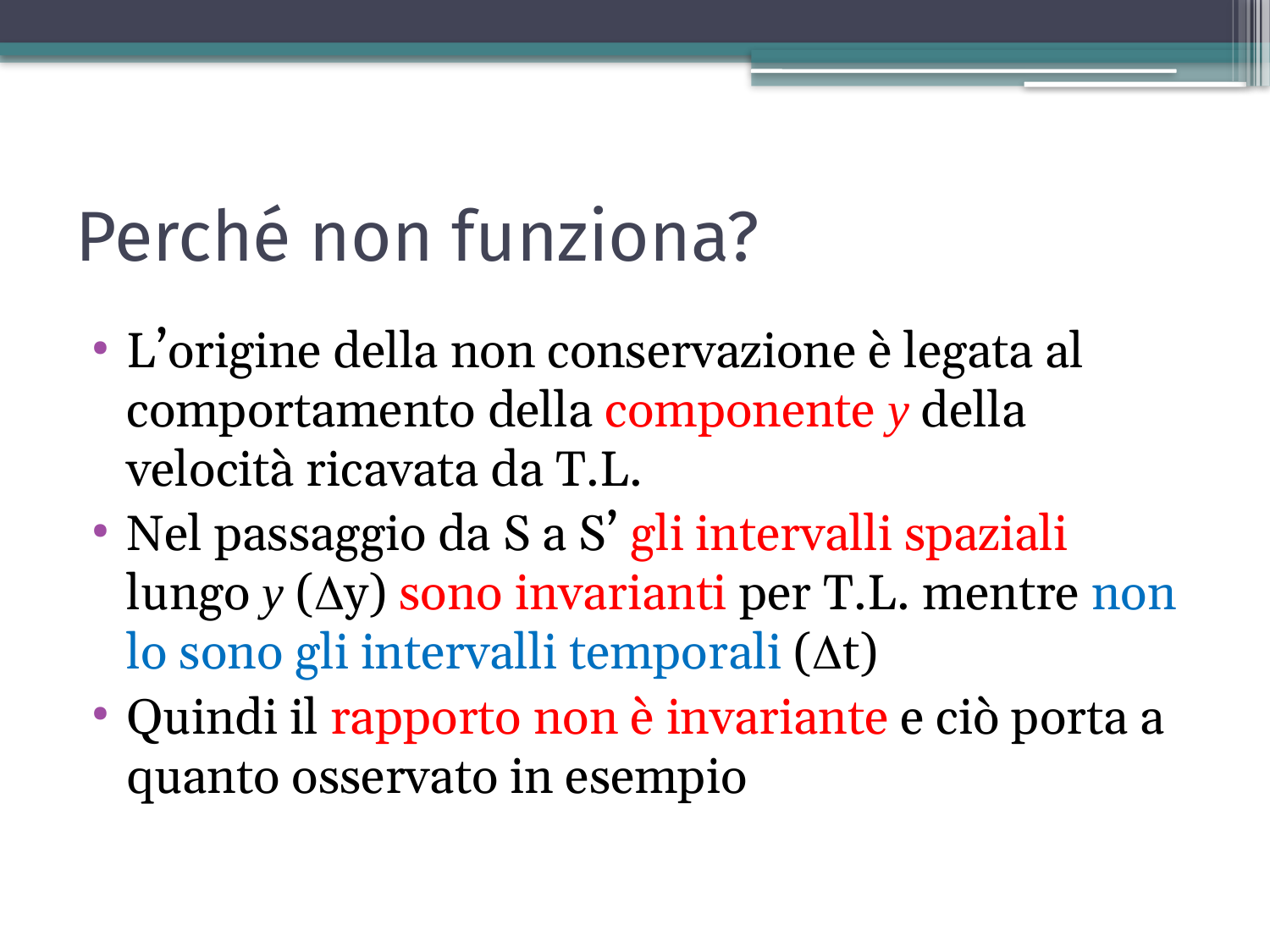

# Perché non funziona?
L’origine della non conservazione è legata al comportamento della componente y della velocità ricavata da T.L.
Nel passaggio da S a S’ gli intervalli spaziali lungo y (Δy) sono invarianti per T.L. mentre non lo sono gli intervalli temporali (Δt)
Quindi il rapporto non è invariante e ciò porta a quanto osservato in esempio